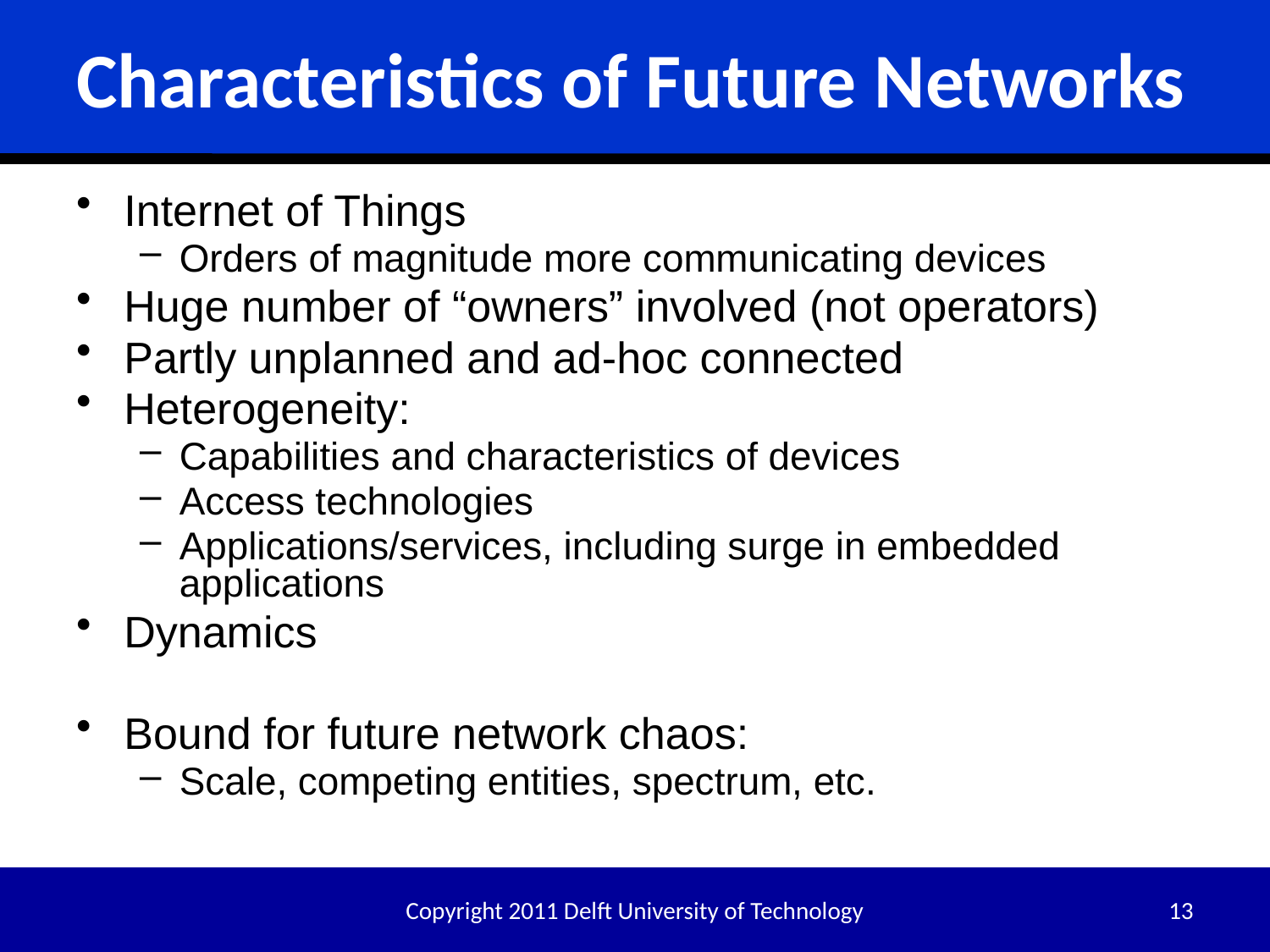

# Characteristics of Future Networks
Internet of Things
Orders of magnitude more communicating devices
Huge number of “owners” involved (not operators)
Partly unplanned and ad-hoc connected
Heterogeneity:
Capabilities and characteristics of devices
Access technologies
Applications/services, including surge in embedded applications
Dynamics

Bound for future network chaos:
Scale, competing entities, spectrum, etc.
Copyright 2011 Delft University of Technology
13